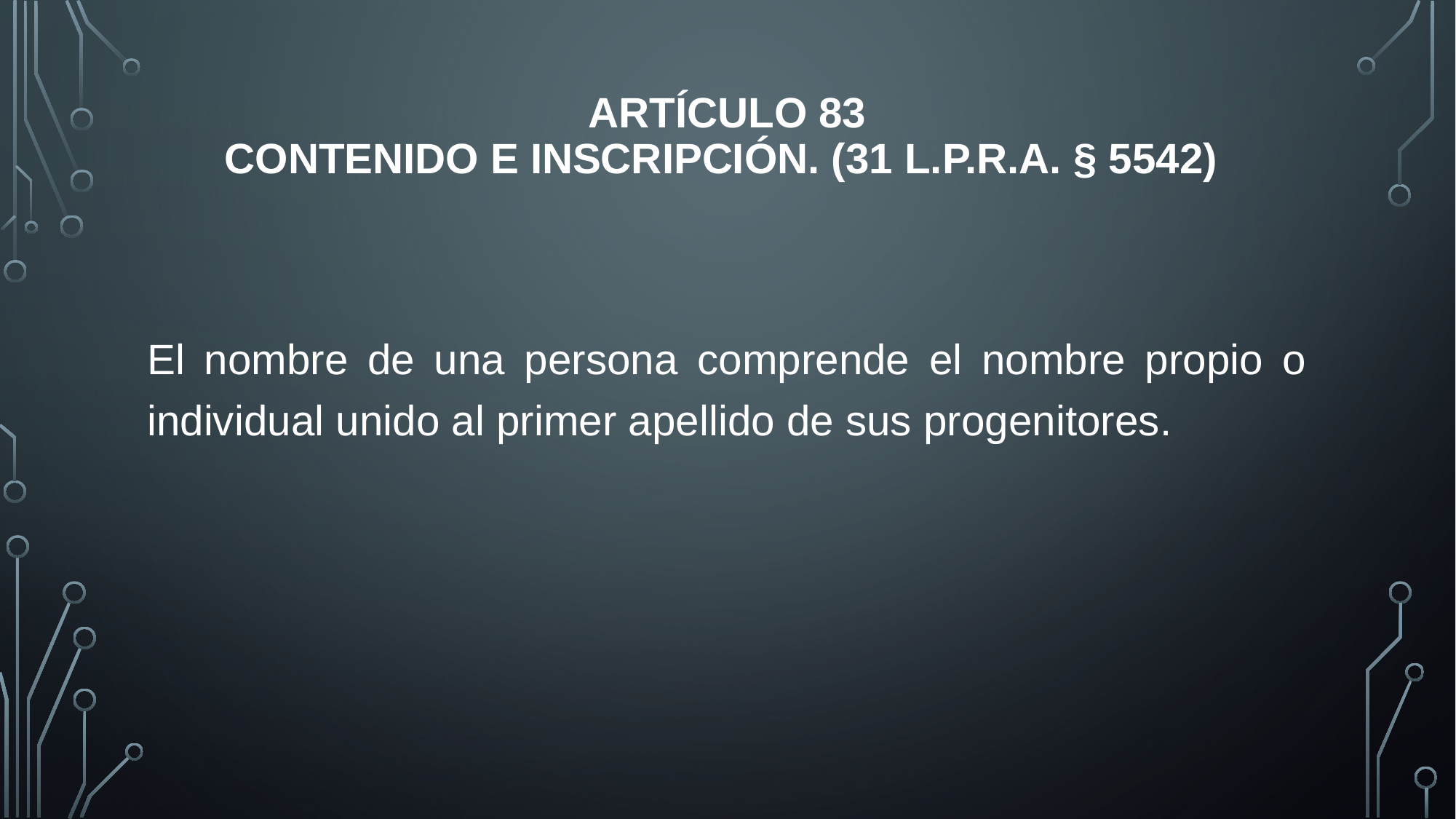

# Artículo 83 Contenido e inscripción. (31 L.P.R.A. § 5542)

El nombre de una persona comprende el nombre propio o individual unido al primer apellido de sus progenitores.